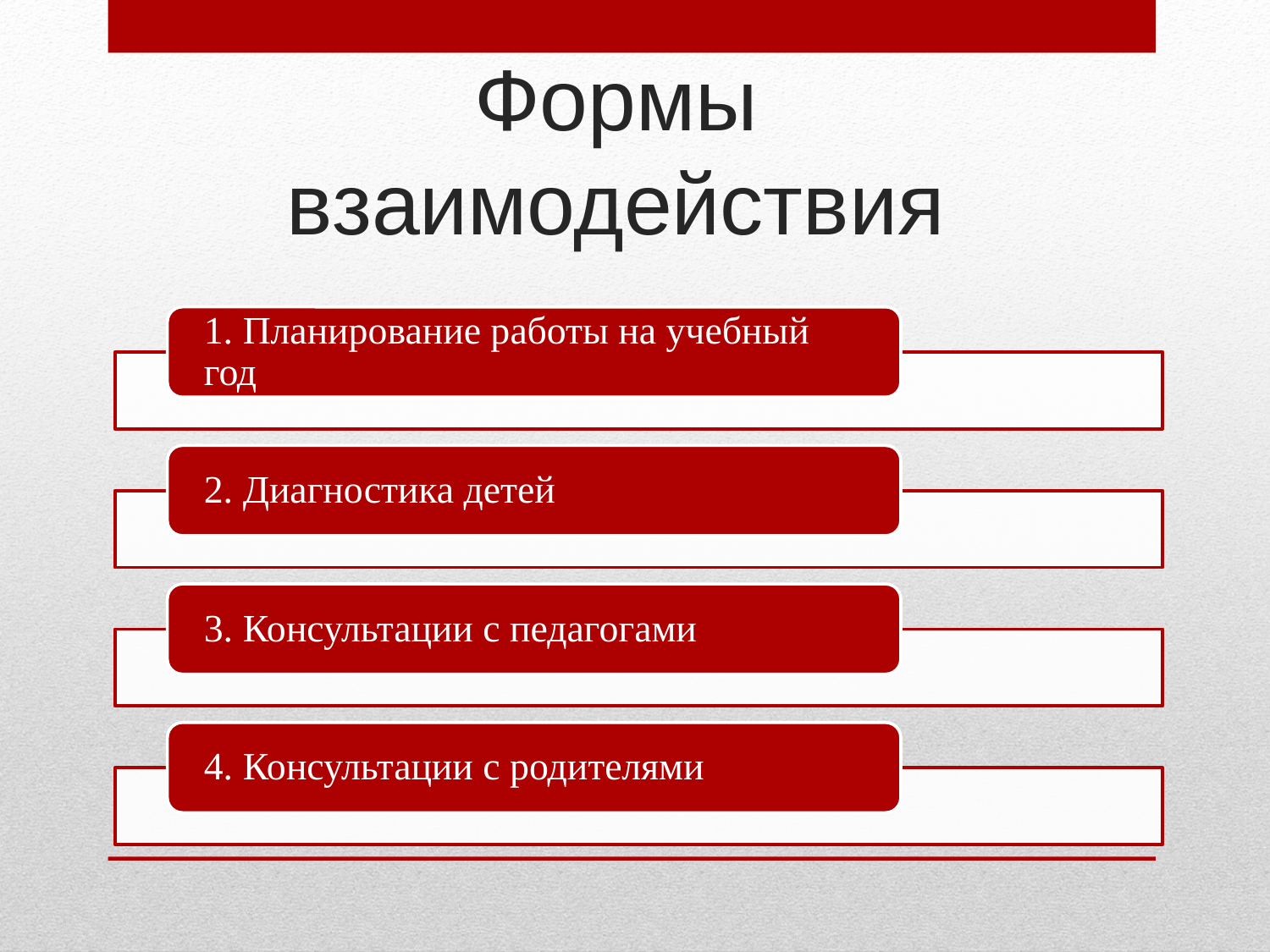

# Формы взаимодействия
1. Планирование работы на учебный год
2. Диагностика детей
3. Консультации с педагогами
4. Консультации с родителями